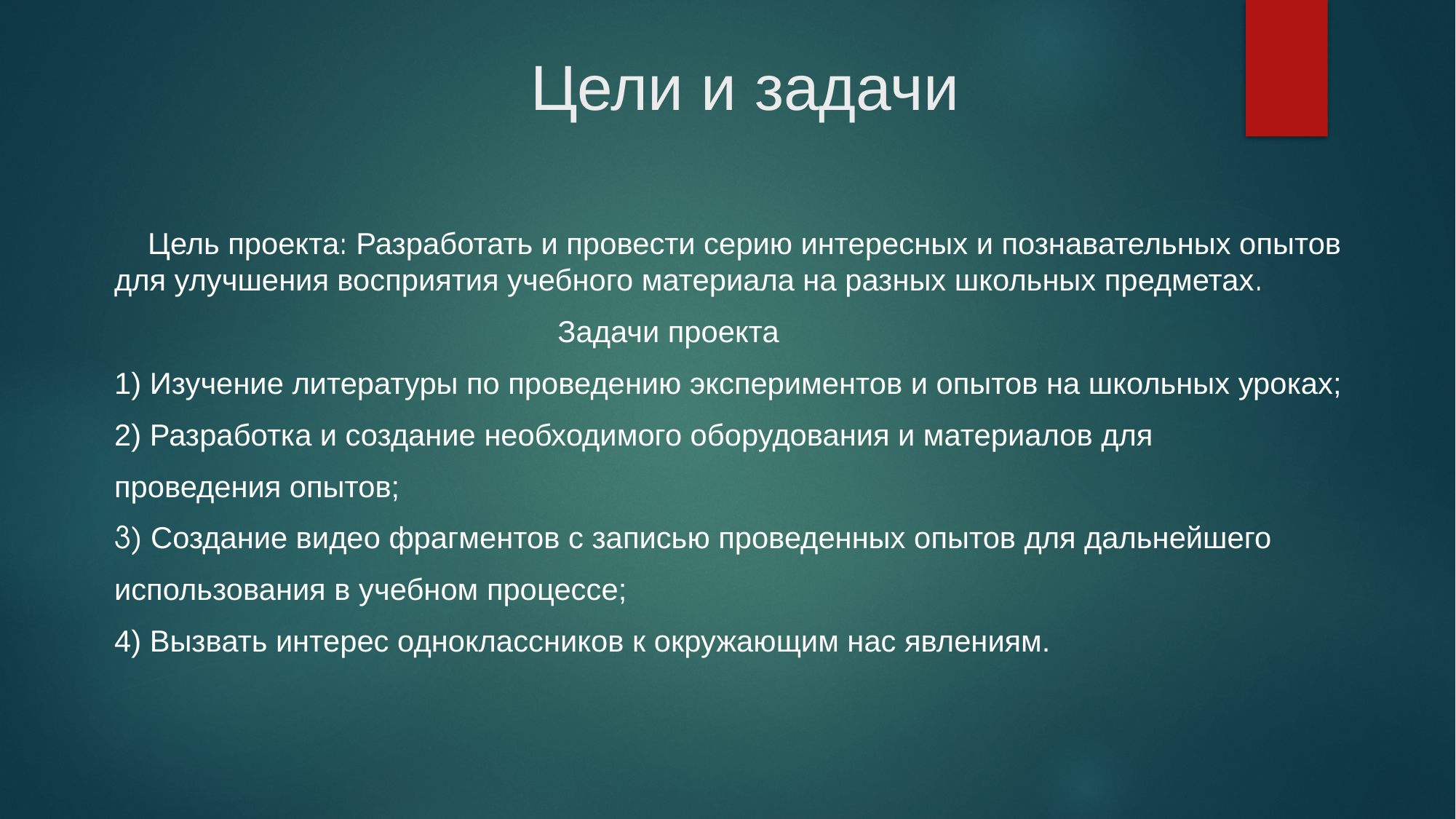

# Цели и задачи
    Цель проекта: Разработать и провести серию интересных и познавательных опытов для улучшения восприятия учебного материала на разных школьных предметах.
                                                     Задачи проекта
1) Изучение литературы по проведению экспериментов и опытов на школьных уроках;
2) Разработка и создание необходимого оборудования и материалов для
проведения опытов;
3) Создание видео фрагментов с записью проведенных опытов для дальнейшего
использования в учебном процессе;
4) Вызвать интерес одноклассников к окружающим нас явлениям.